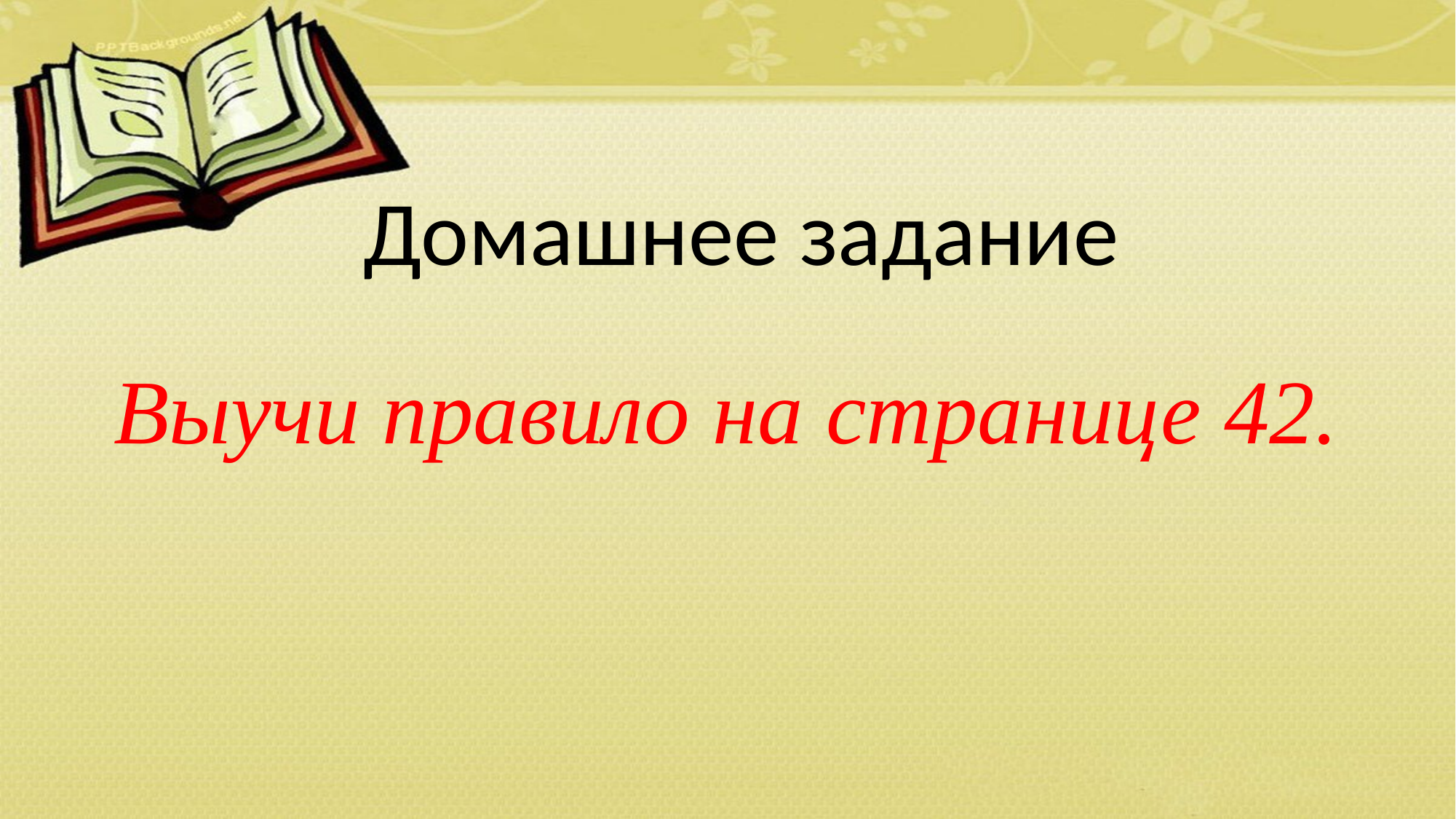

# Домашнее задание
Выучи правило на странице 42.